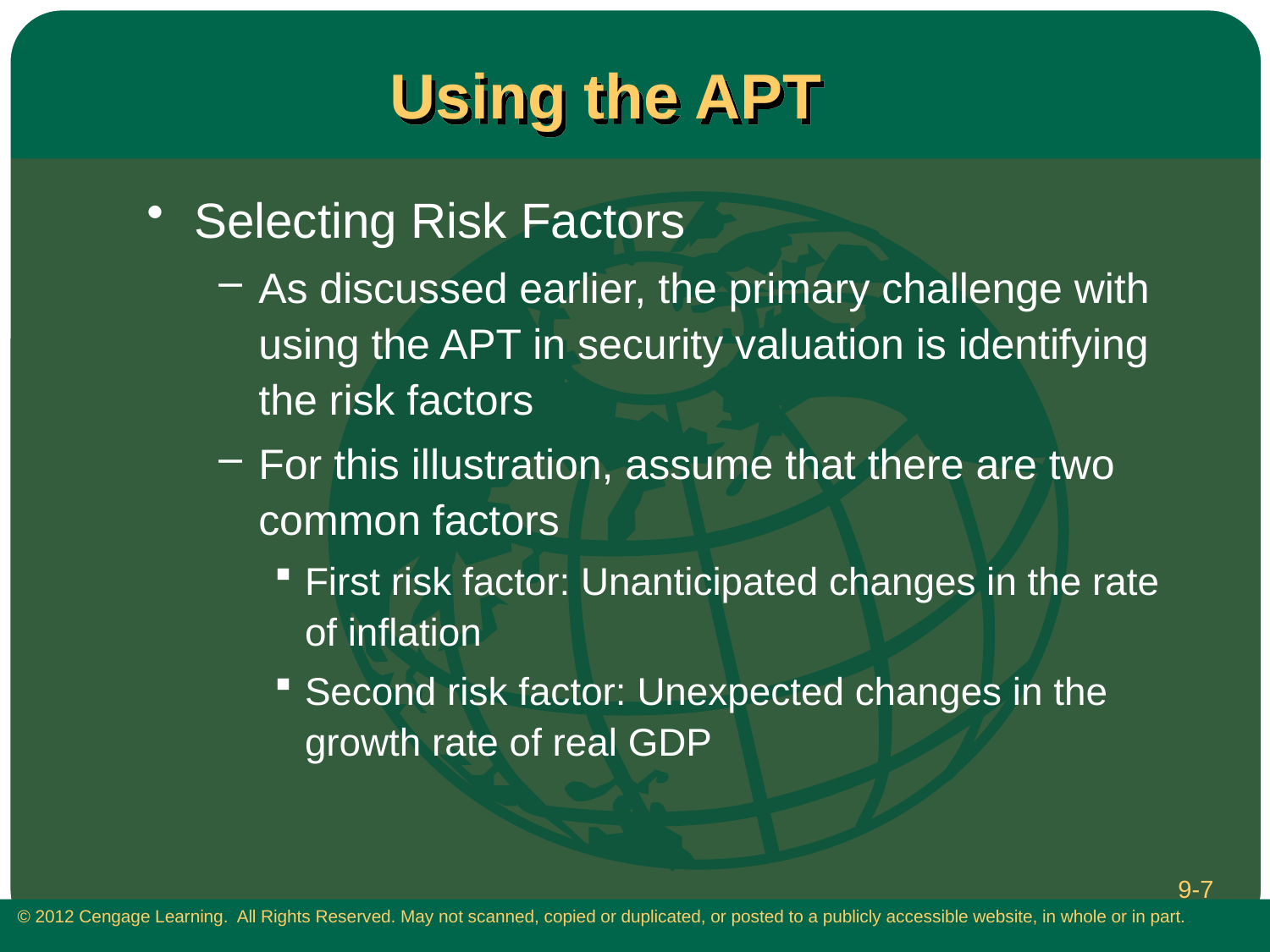

# Using the APT
Selecting Risk Factors
As discussed earlier, the primary challenge with using the APT in security valuation is identifying the risk factors
For this illustration, assume that there are two common factors
First risk factor: Unanticipated changes in the rate of inflation
Second risk factor: Unexpected changes in the growth rate of real GDP
9-7
 © 2012 Cengage Learning.  All Rights Reserved. May not scanned, copied or duplicated, or posted to a publicly accessible website, in whole or in part.